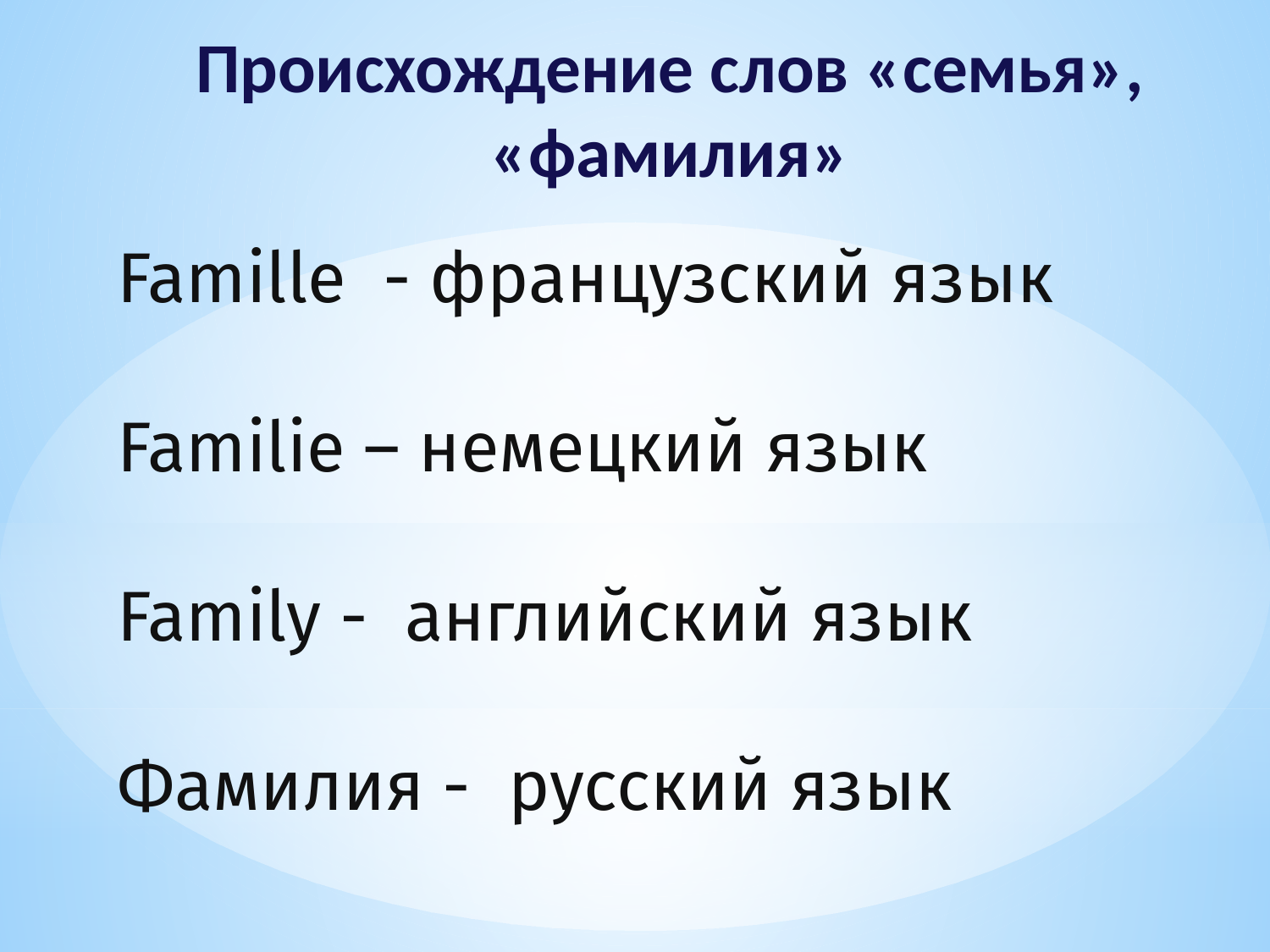

Происхождение слов «семья», «фамилия»
Famille  - французский язык

Familie – немецкий язык

Family -  английский язык

Фамилия -  русский язык